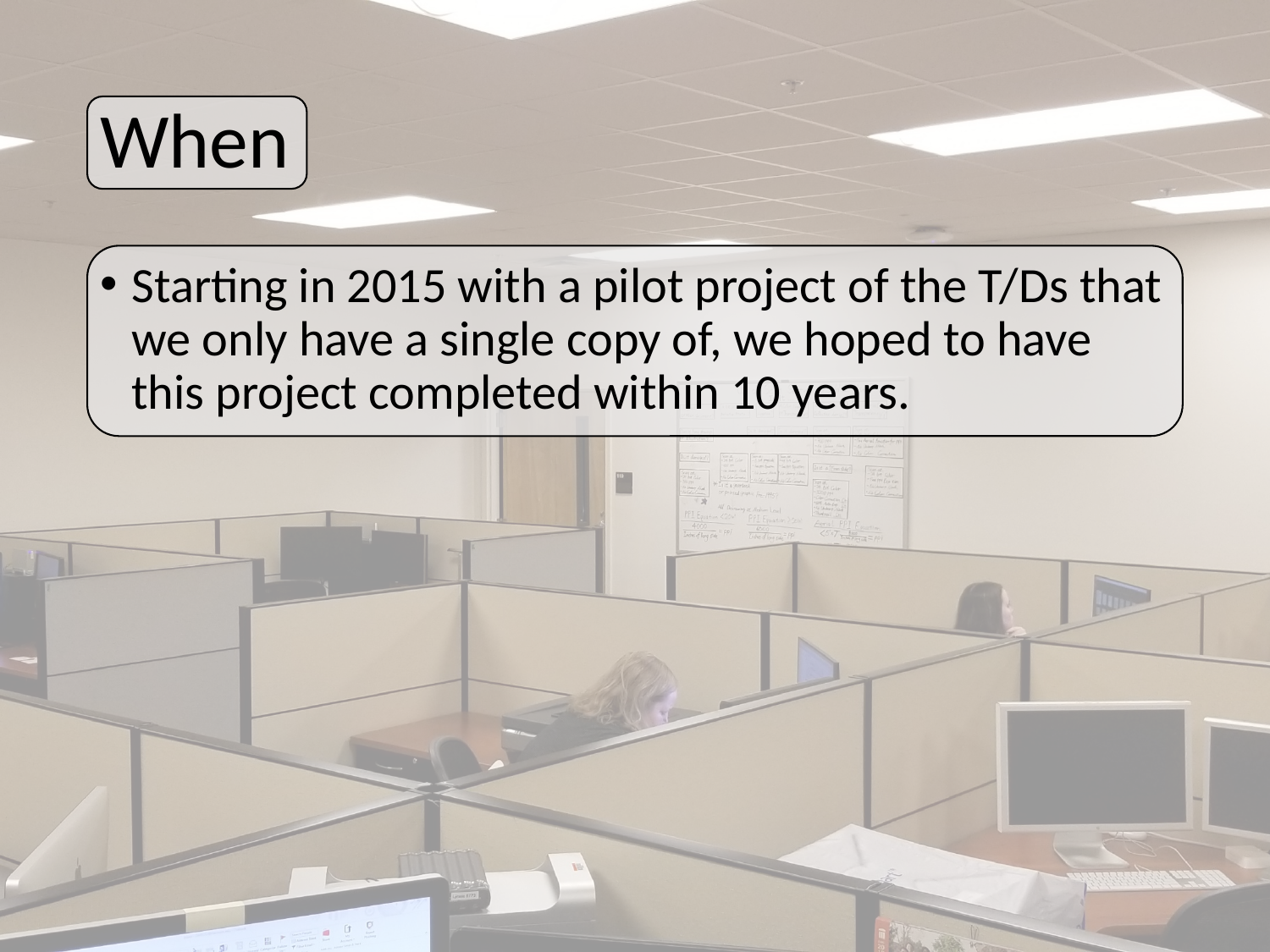

# When

Starting in 2015 with a pilot project of the T/Ds that we only have a single copy of, we hoped to have this project completed within 10 years.